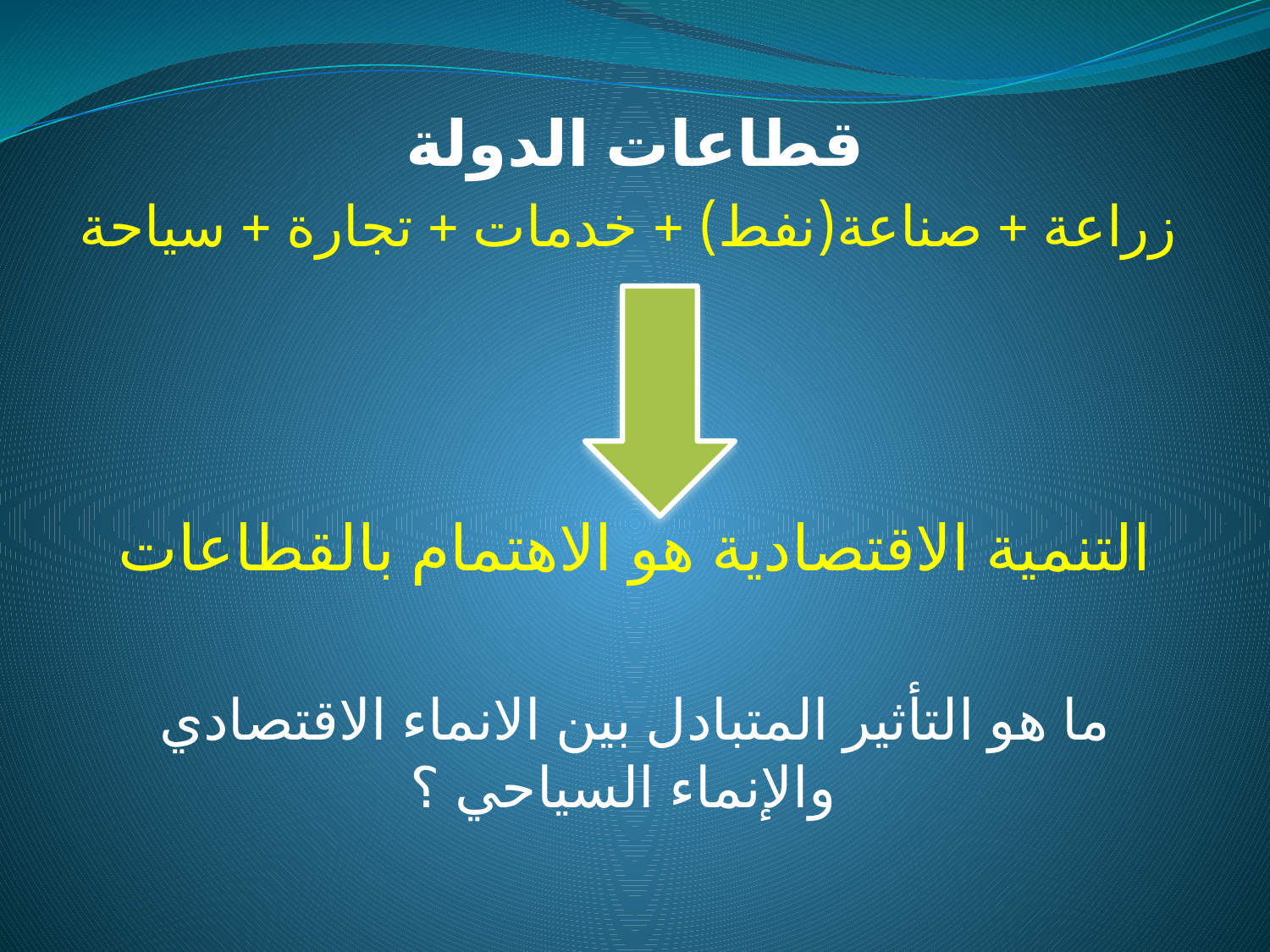

قطاعات الدولة
 زراعة + صناعة(نفط) + خدمات + تجارة + سياحة

التنمية الاقتصادية هو الاهتمام بالقطاعات

ما هو التأثير المتبادل بين الانماء الاقتصادي والإنماء السياحي ؟